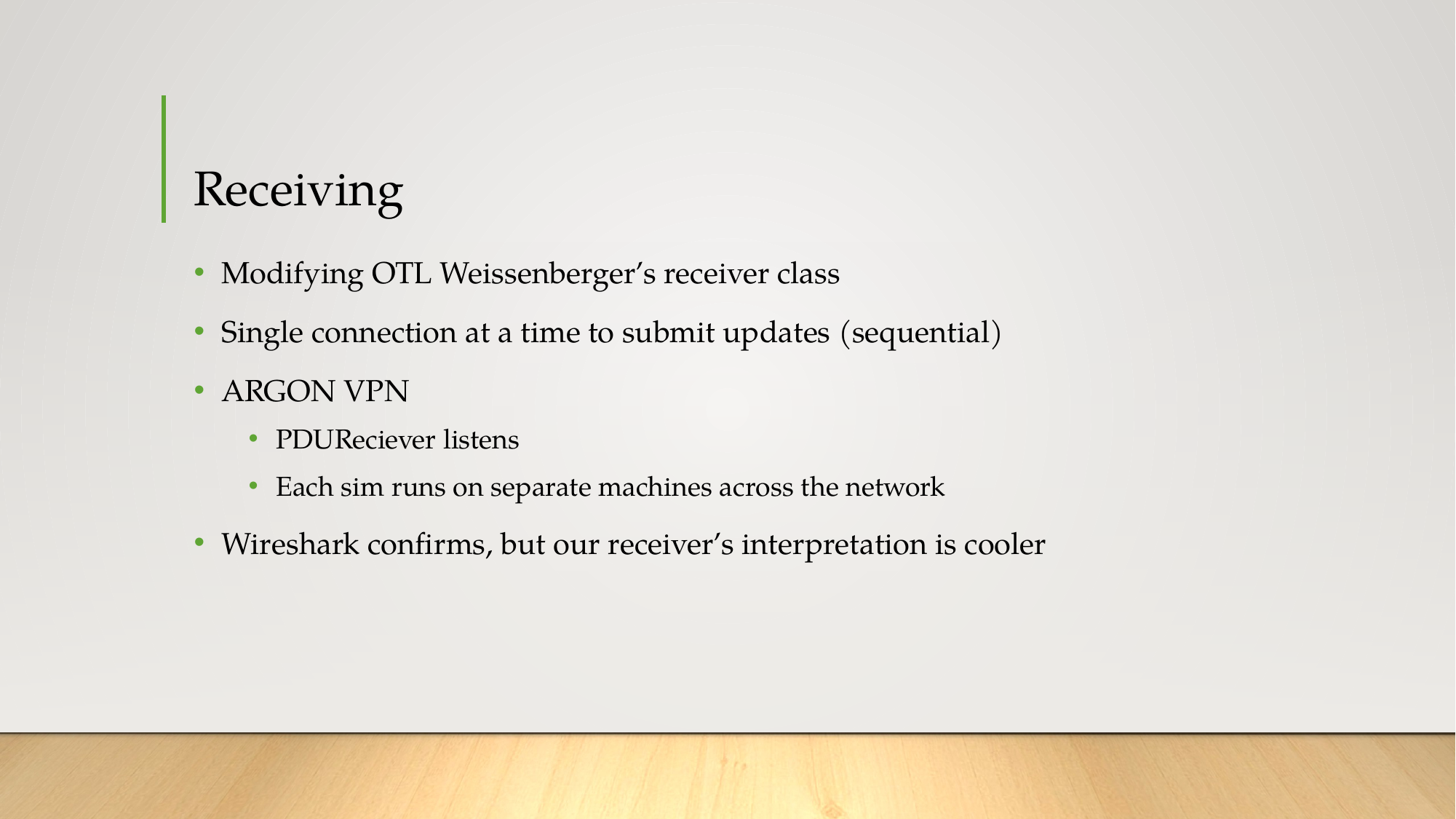

# Receiving
Modifying OTL Weissenberger’s receiver class
Single connection at a time to submit updates (sequential)
ARGON VPN
PDUReciever listens
Each sim runs on separate machines across the network
Wireshark confirms, but our receiver’s interpretation is cooler